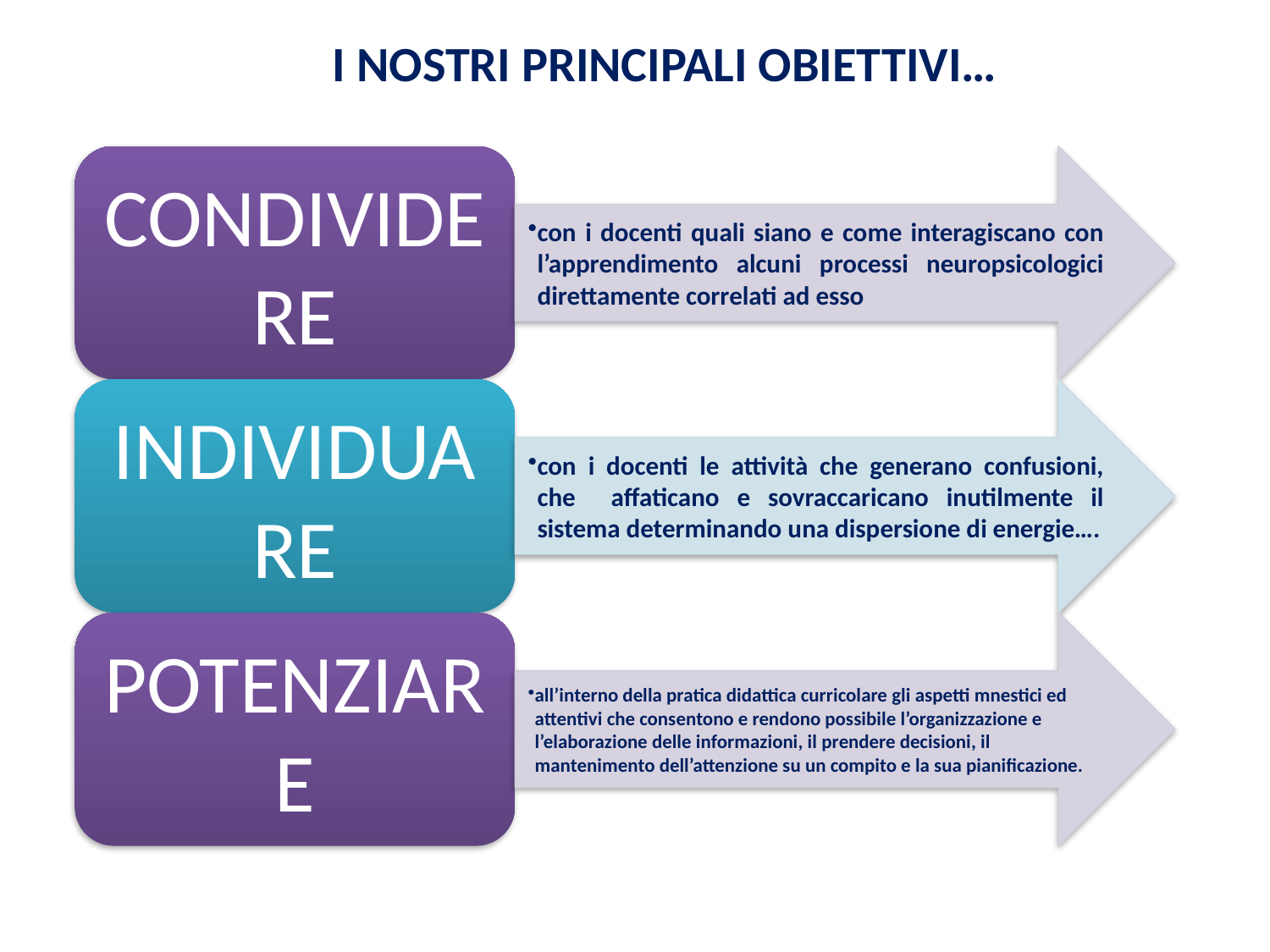

I NOSTRI PRINCIPALI OBIETTIVI…
CONDIVIDERE
INDIVIDUARE
con i docenti le attività che generano confusioni, che  affaticano e sovraccaricano inutilmente il sistema determinando una dispersione di energie….
con i docenti quali siano e come interagiscano con l’apprendimento alcuni processi neuropsicologici direttamente correlati ad esso
POTENZIARE
all’interno della pratica didattica curricolare gli aspetti mnestici ed attentivi che consentono e rendono possibile l’organizzazione e l’elaborazione delle informazioni, il prendere decisioni, il mantenimento dell’attenzione su un compito e la sua pianificazione.